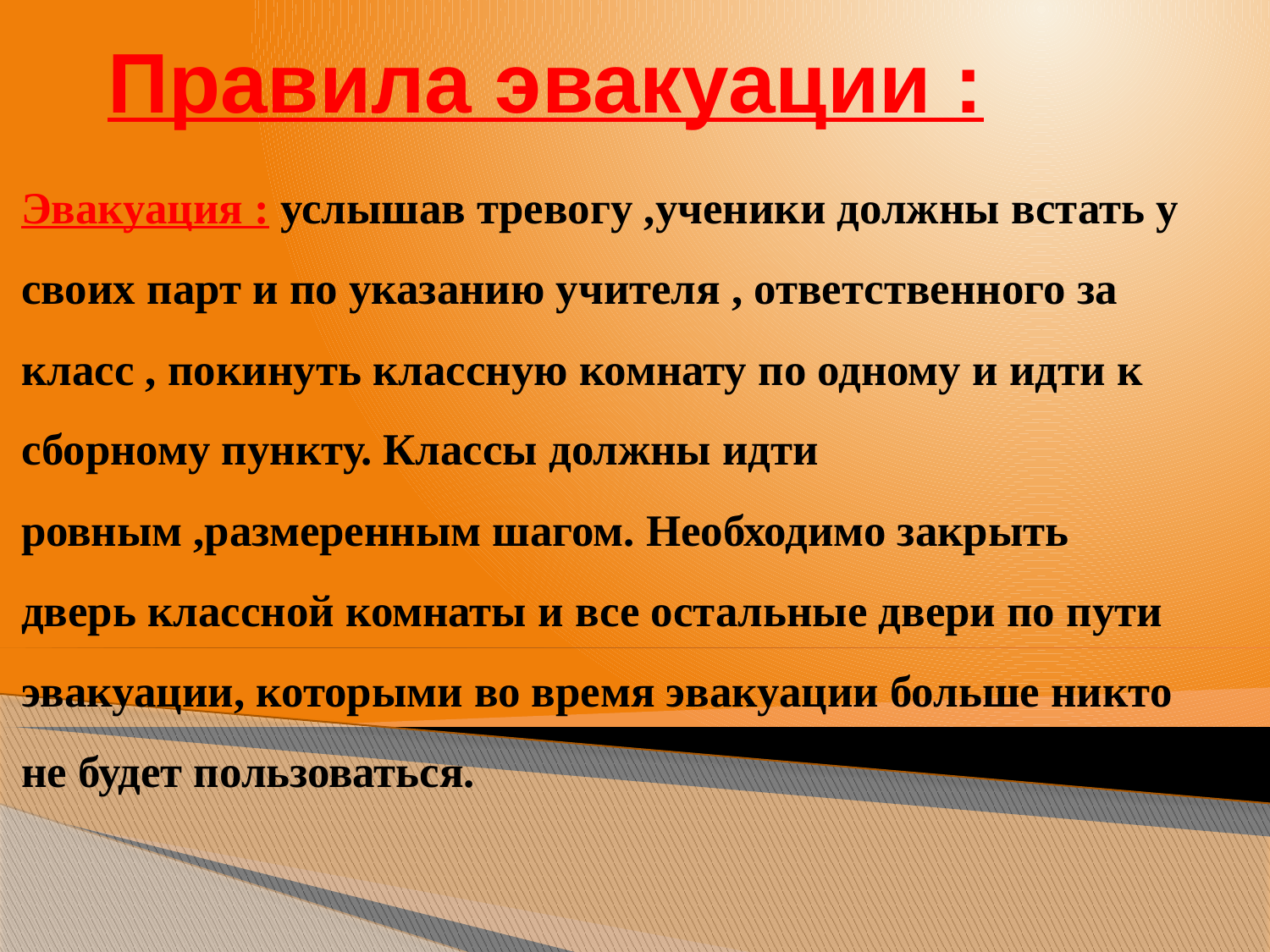

# Правила эвакуации :
Эвакуация : услышав тревогу ,ученики должны встать у своих парт и по указанию учителя , ответственного за класс , покинуть классную комнату по одному и идти к сборному пункту. Классы должны идти ровным ,размеренным шагом. Необходимо закрыть дверь классной комнаты и все остальные двери по пути эвакуации, которыми во время эвакуации больше никто не будет пользоваться.